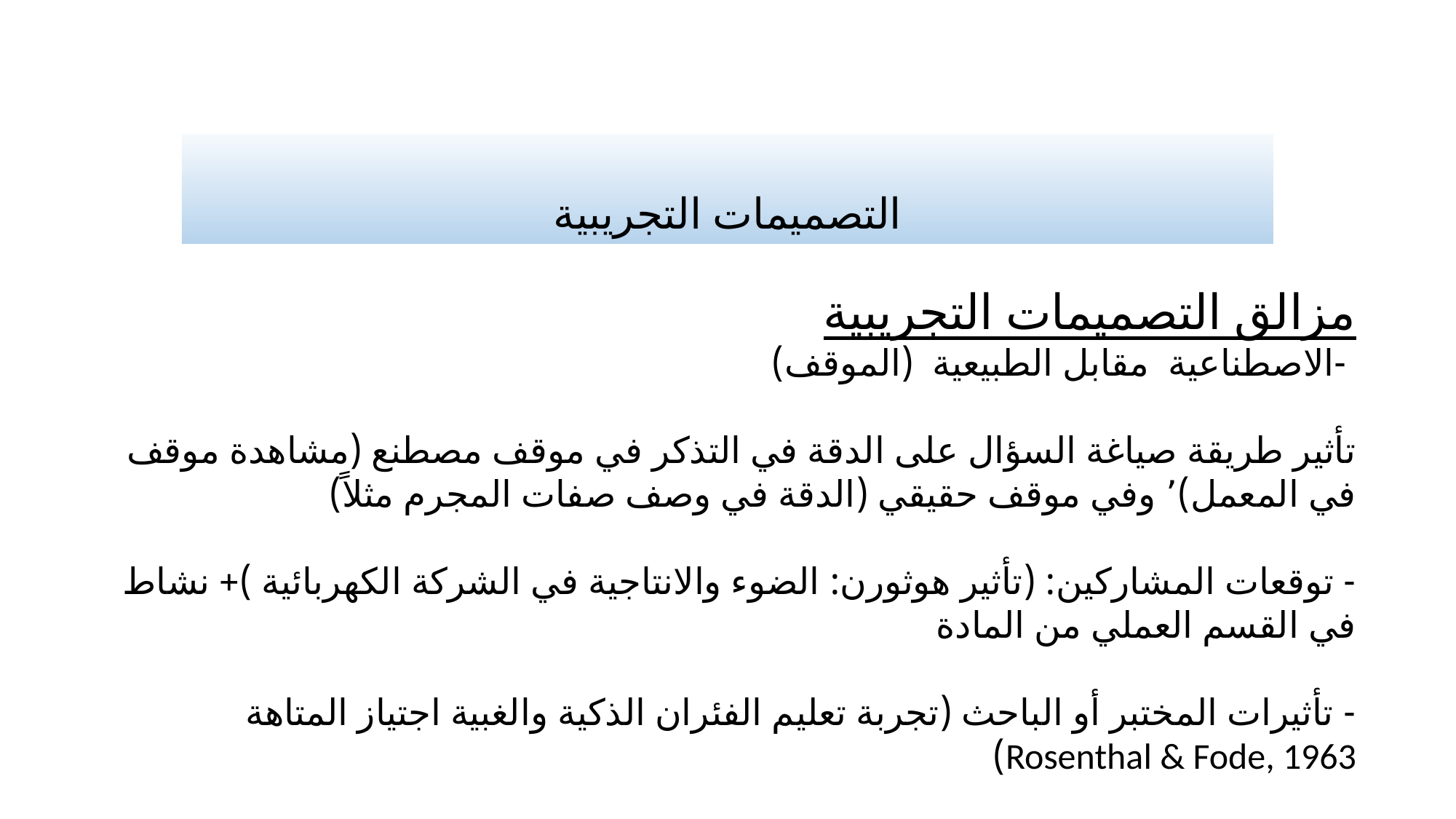

# التصميمات التجريبية
مزالق التصميمات التجريبية
 -الاصطناعية  مقابل الطبيعية  (الموقف)

تأثير طريقة صياغة السؤال على الدقة في التذكر في موقف مصطنع (مشاهدة موقف في المعمل)٬ وفي موقف حقيقي (الدقة في وصف صفات المجرم مثلاً)

- توقعات المشاركين: (تأثير هوثورن: الضوء والانتاجية في الشركة الكهربائية )+ نشاط في القسم العملي من المادة

- تأثيرات المختبر أو الباحث (تجربة تعليم الفئران الذكية والغبية اجتياز المتاهة Rosenthal & Fode, 1963)